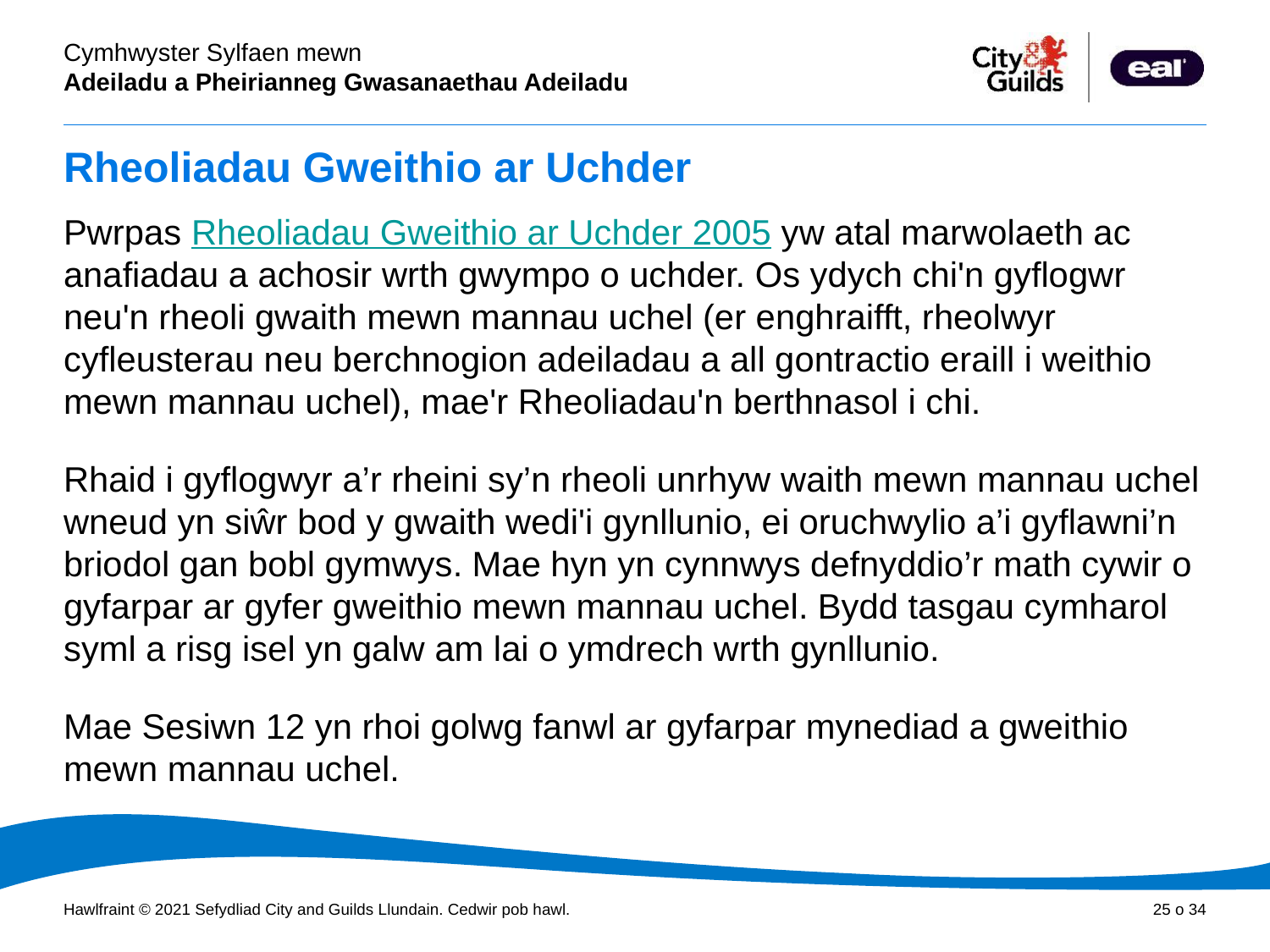

# Rheoliadau Gweithio ar Uchder
Pwrpas Rheoliadau Gweithio ar Uchder 2005 yw atal marwolaeth ac anafiadau a achosir wrth gwympo o uchder. Os ydych chi'n gyflogwr neu'n rheoli gwaith mewn mannau uchel (er enghraifft, rheolwyr cyfleusterau neu berchnogion adeiladau a all gontractio eraill i weithio mewn mannau uchel), mae'r Rheoliadau'n berthnasol i chi.
Rhaid i gyflogwyr a’r rheini sy’n rheoli unrhyw waith mewn mannau uchel wneud yn siŵr bod y gwaith wedi'i gynllunio, ei oruchwylio a’i gyflawni’n briodol gan bobl gymwys. Mae hyn yn cynnwys defnyddio’r math cywir o gyfarpar ar gyfer gweithio mewn mannau uchel. Bydd tasgau cymharol syml a risg isel yn galw am lai o ymdrech wrth gynllunio.
Mae Sesiwn 12 yn rhoi golwg fanwl ar gyfarpar mynediad a gweithio mewn mannau uchel.